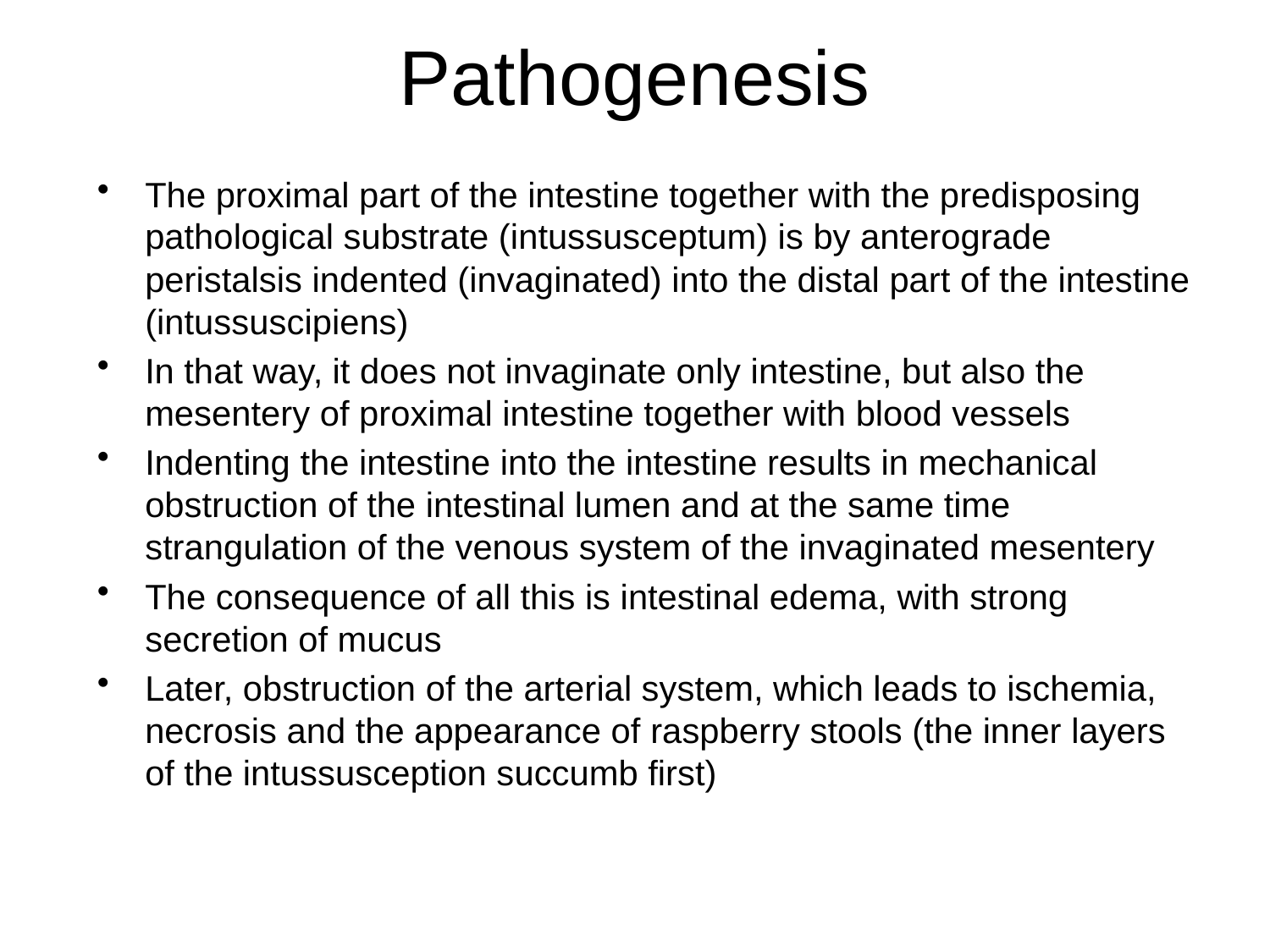

# Pathogenesis

The proximal part of the intestine together with the predisposing pathological substrate (intussusceptum) is by anterograde peristalsis indented (invaginated) into the distal part of the intestine (intussuscipiens)
In that way, it does not invaginate only intestine, but also the mesentery of proximal intestine together with blood vessels
Indenting the intestine into the intestine results in mechanical obstruction of the intestinal lumen and at the same time strangulation of the venous system of the invaginated mesentery
The consequence of all this is intestinal edema, with strong secretion of mucus
Later, obstruction of the arterial system, which leads to ischemia, necrosis and the appearance of raspberry stools (the inner layers of the intussusception succumb first)